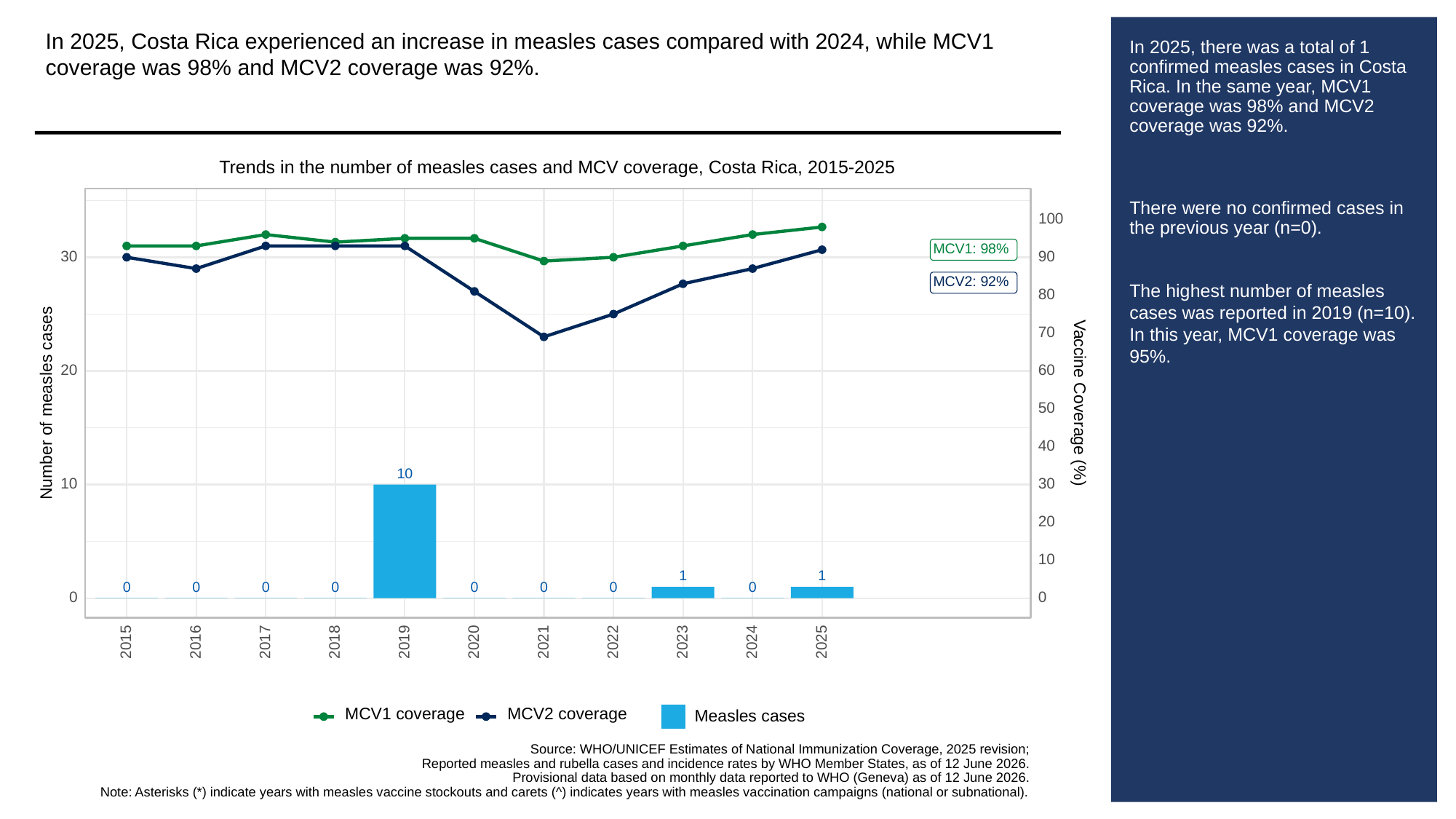

In 2025, Costa Rica experienced an increase in measles cases compared with 2024, while MCV1 coverage was 98% and MCV2 coverage was 92%.
# In 2025, there was a total of 1 confirmed measles cases in Costa Rica. In the same year, MCV1 coverage was 98% and MCV2 coverage was 92%.

There were no confirmed cases in the previous year (n=0).

The highest number of measles cases was reported in 2019 (n=10). In this year, MCV1 coverage was 95%.

Trends in the number of measles cases and MCV coverage, Costa Rica, 2015-2025

100

MCV1: 98%

30
90

MCV2: 92%

80

70

20
60

Vaccine Coverage (%)
Number of measles cases
50

40
10
30
10

20

10
1
1
0
0
0
0
0
0
0
0

0
0

2023
2015
2016
2017
2018
2019
2020
2021
2022
2024
2025

MCV1 coverage
MCV2 coverage
Measles cases

Source: WHO/UNICEF Estimates of National Immunization Coverage, 2025 revision;
Reported measles and rubella cases and incidence rates by WHO Member States, as of 12 June 2026.
Provisional data based on monthly data reported to WHO (Geneva) as of 12 June 2026.
Note: Asterisks (*) indicate years with measles vaccine stockouts and carets (^) indicates years with measles vaccination campaigns (national or subnational).